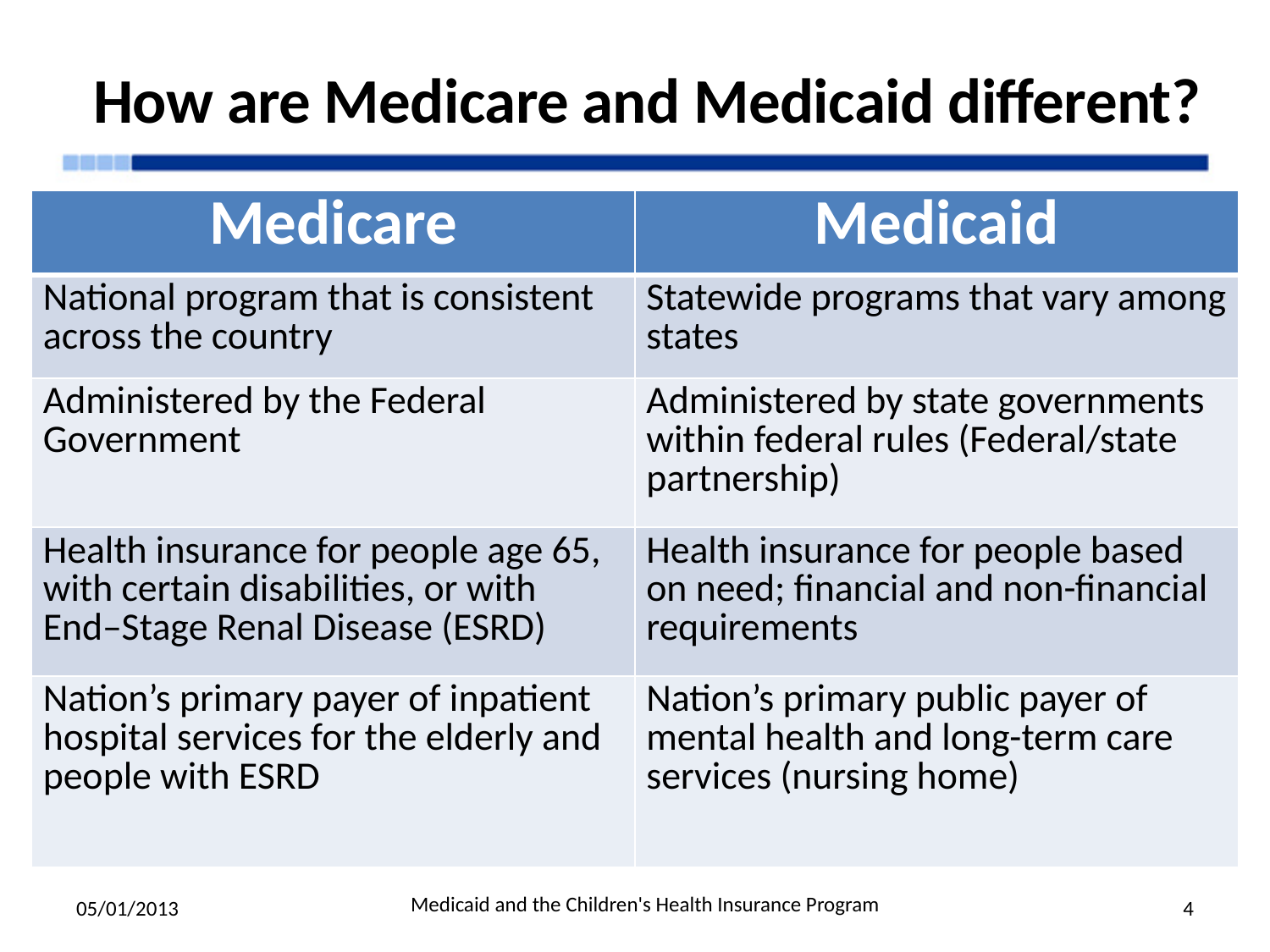

How are Medicare and Medicaid different?
| Medicare | Medicaid |
| --- | --- |
| National program that is consistent across the country | Statewide programs that vary among states |
| Administered by the Federal Government | Administered by state governments within federal rules (Federal/state partnership) |
| Health insurance for people age 65, with certain disabilities, or with End–Stage Renal Disease (ESRD) | Health insurance for people based on need; financial and non-financial requirements |
| Nation’s primary payer of inpatient hospital services for the elderly and people with ESRD | Nation’s primary public payer of mental health and long-term care services (nursing home) |
05/01/2013
4
Medicaid and the Children's Health Insurance Program